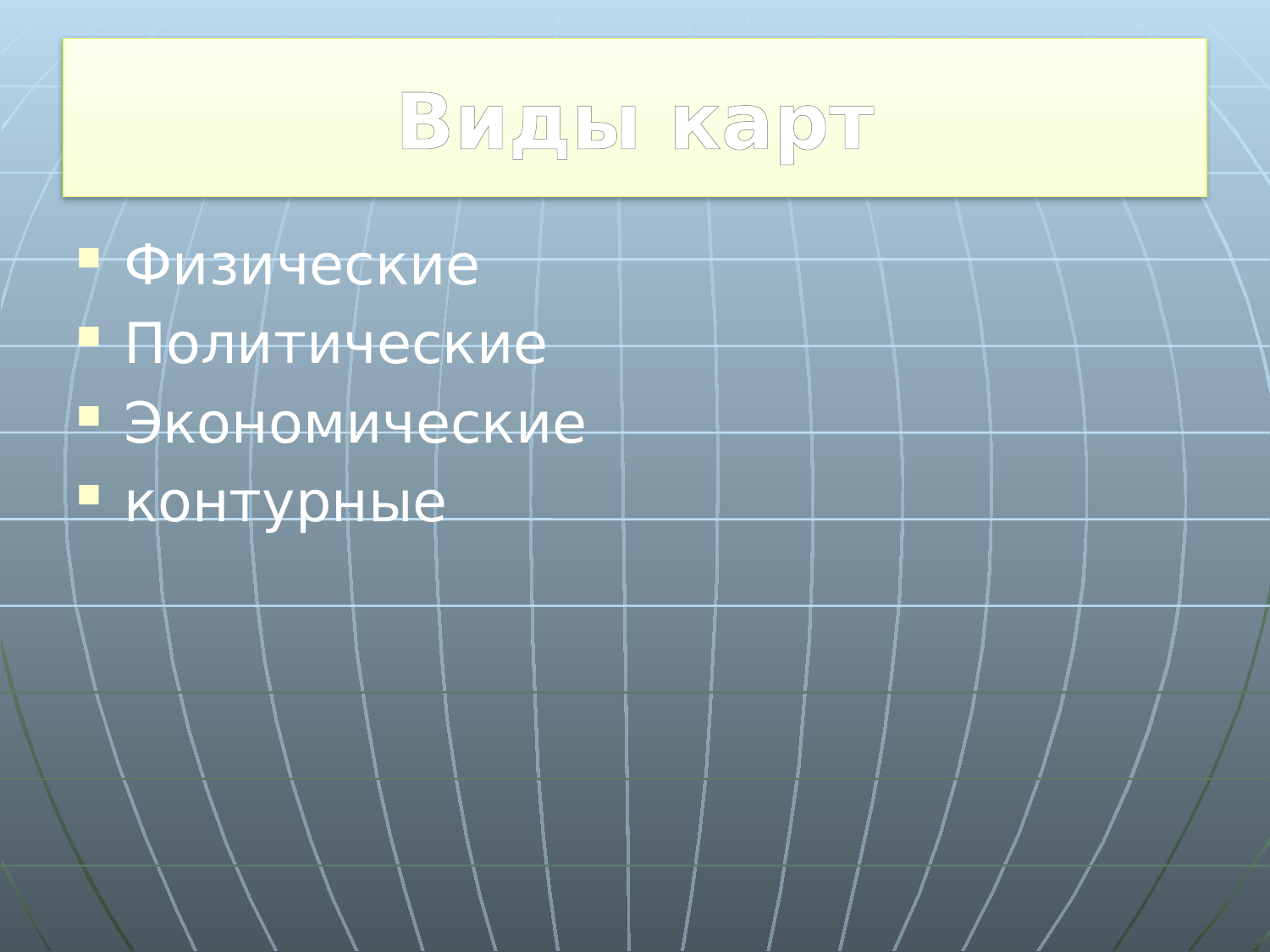

# Виды карт
Физические
Политические
Экономические
контурные